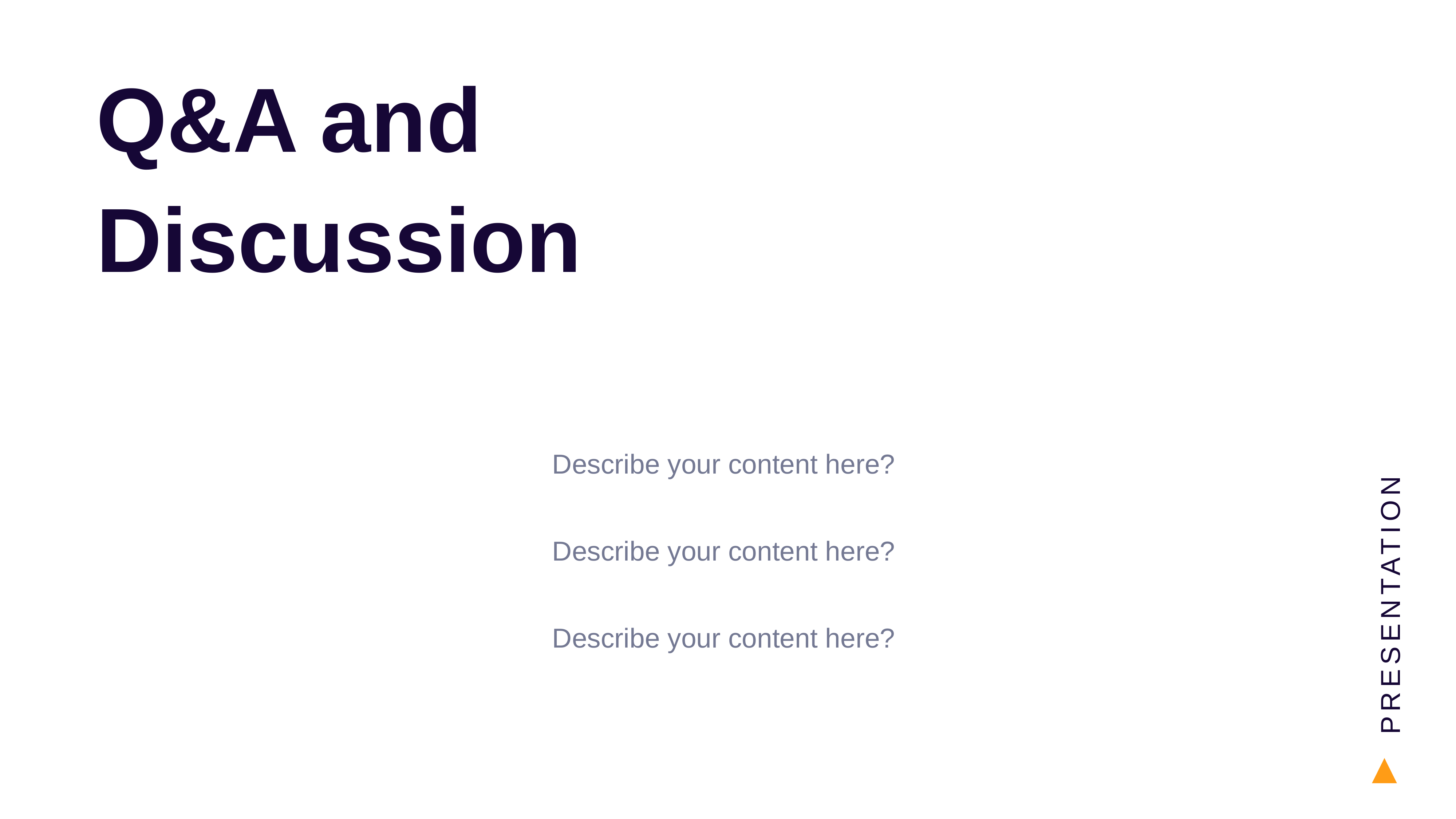

Q&A and Discussion
Describe your content here?
PRESENTATION
Describe your content here?
Describe your content here?